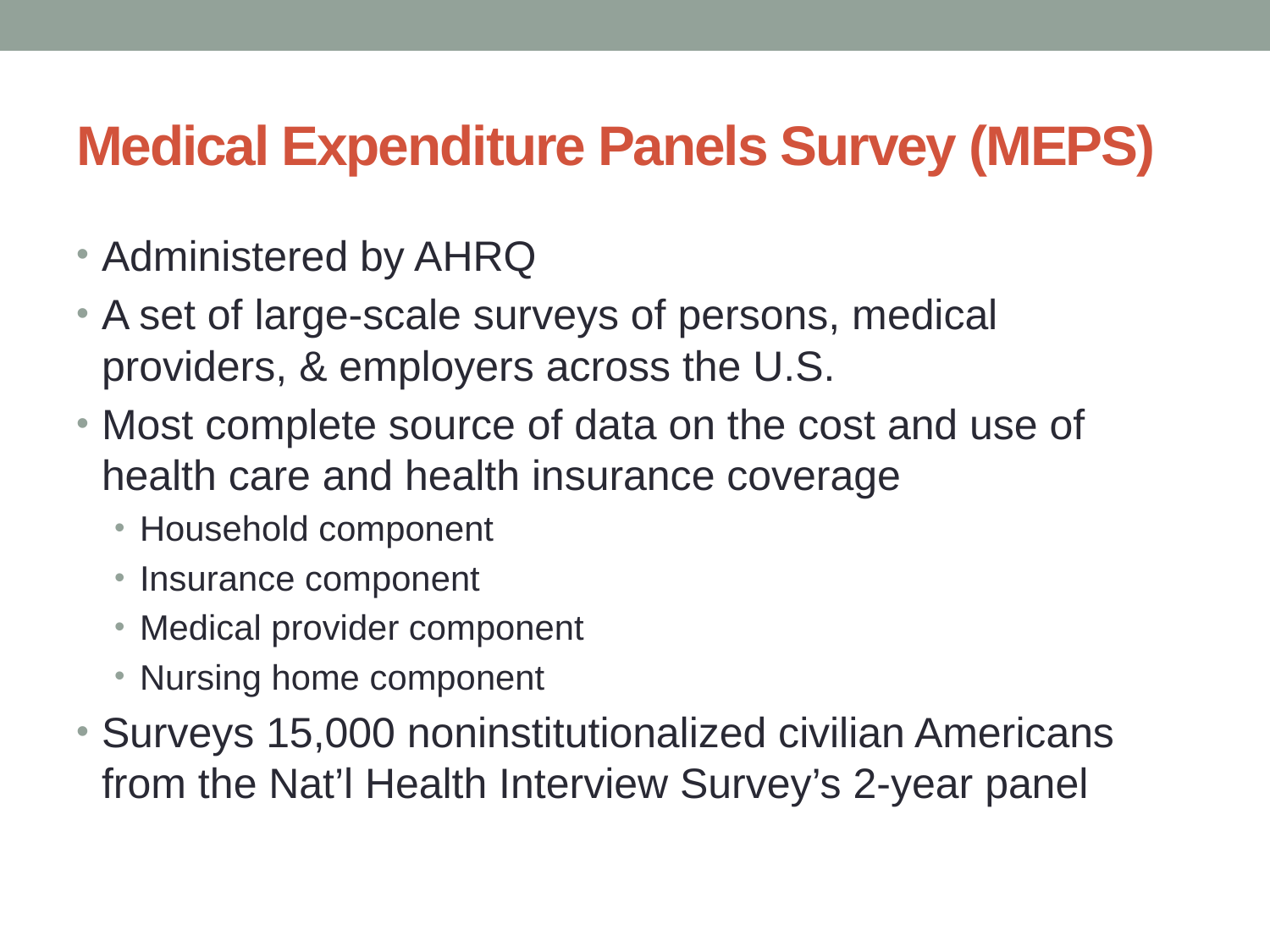

# Medical Expenditure Panels Survey (MEPS)
Administered by AHRQ
A set of large-scale surveys of persons, medical providers, & employers across the U.S.
Most complete source of data on the cost and use of health care and health insurance coverage
Household component
Insurance component
Medical provider component
Nursing home component
Surveys 15,000 noninstitutionalized civilian Americans from the Nat’l Health Interview Survey’s 2-year panel